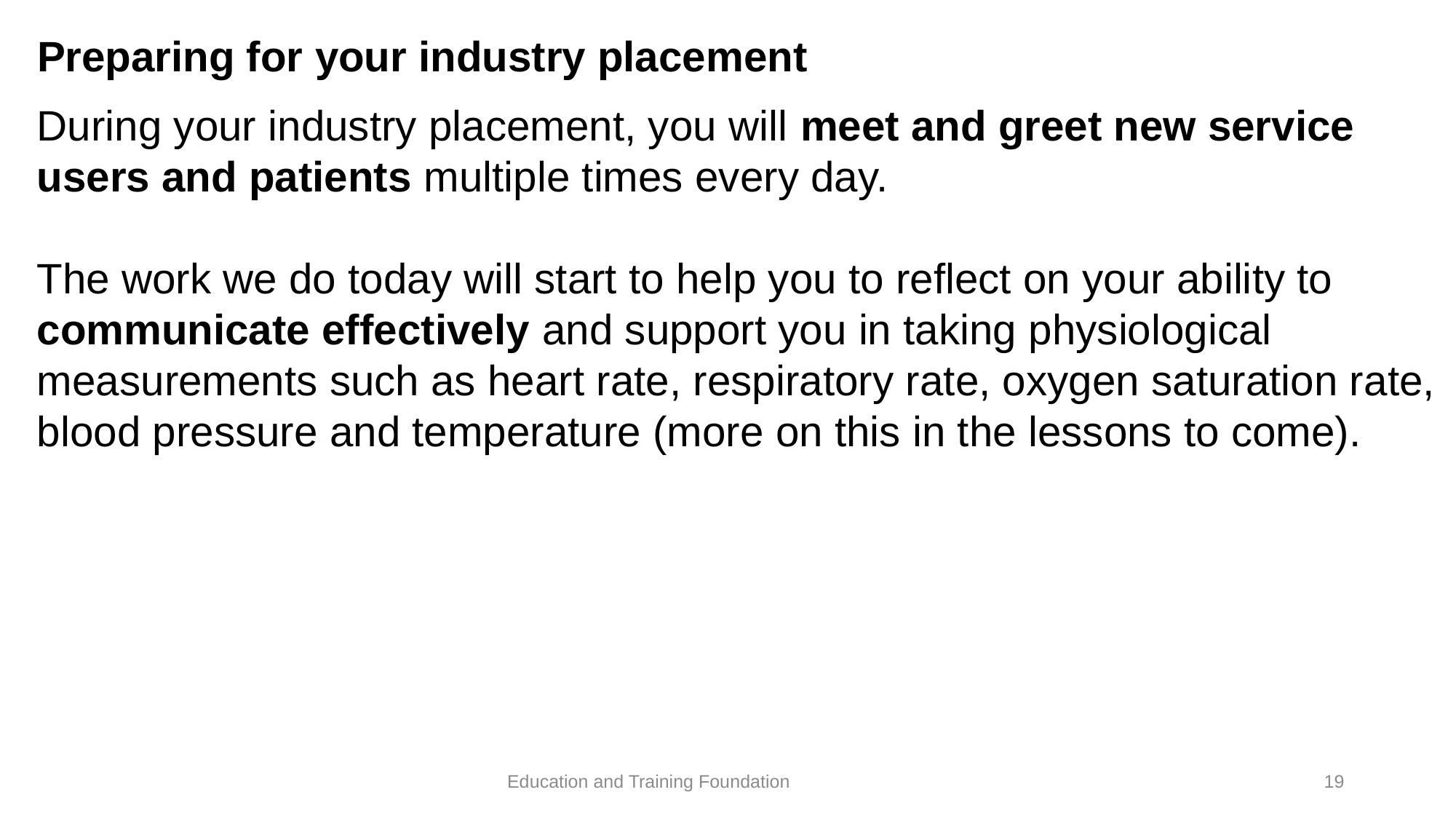

# Preparing for your industry placement
During your industry placement, you will meet and greet new service users and patients multiple times every day.

The work we do today will start to help you to reflect on your ability to communicate effectively and support you in taking physiological measurements such as heart rate, respiratory rate, oxygen saturation rate, blood pressure and temperature (more on this in the lessons to come).

19
Education and Training Foundation